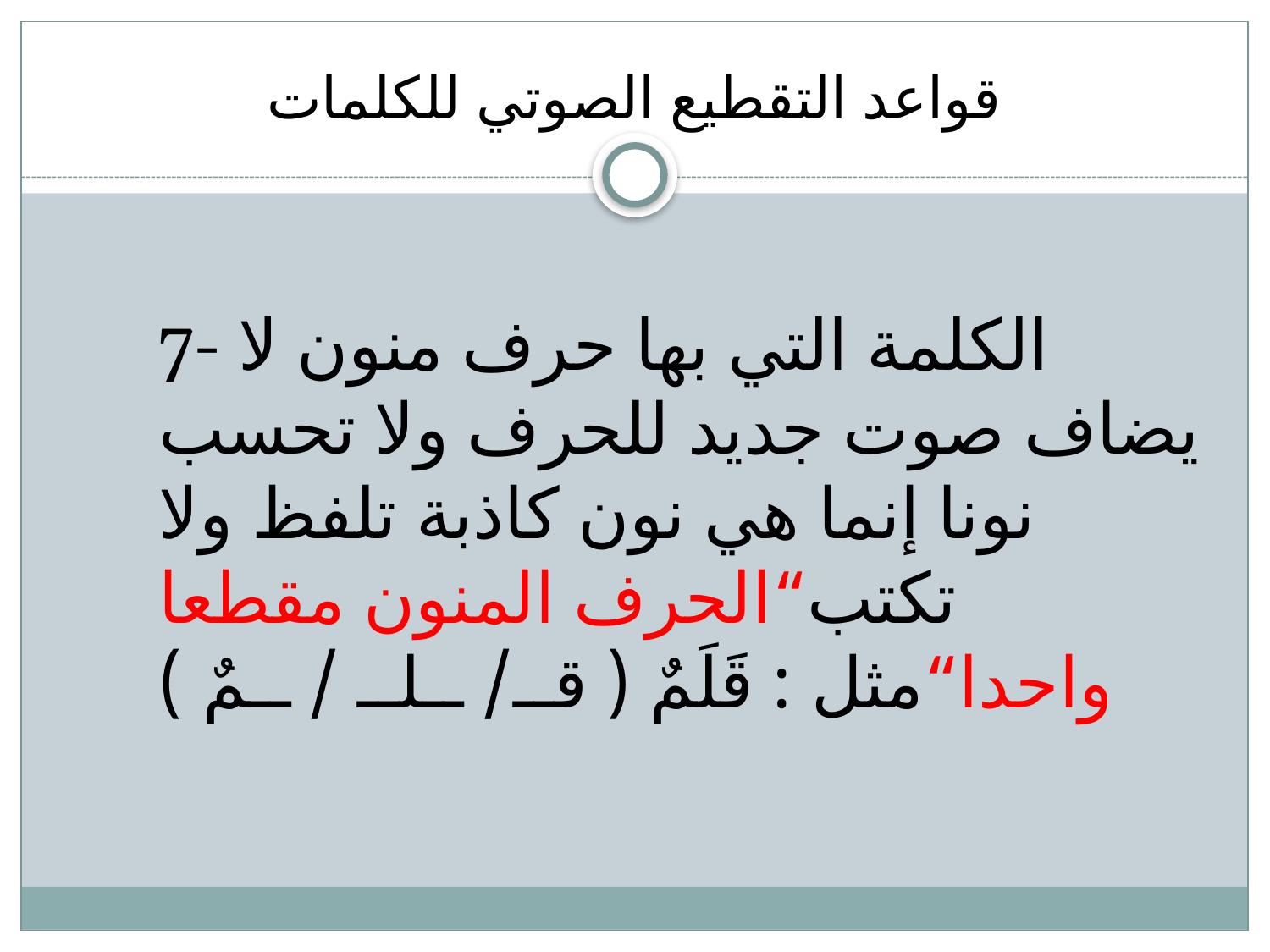

# قواعد التقطيع الصوتي للكلمات
7- الكلمة التي بها حرف منون لا يضاف صوت جديد للحرف ولا تحسب نونا إنما هي نون كاذبة تلفظ ولا تكتب“الحرف المنون مقطعا واحدا“مثل : قَلَمٌ ( قــ/ ــلــ / ــمٌ )